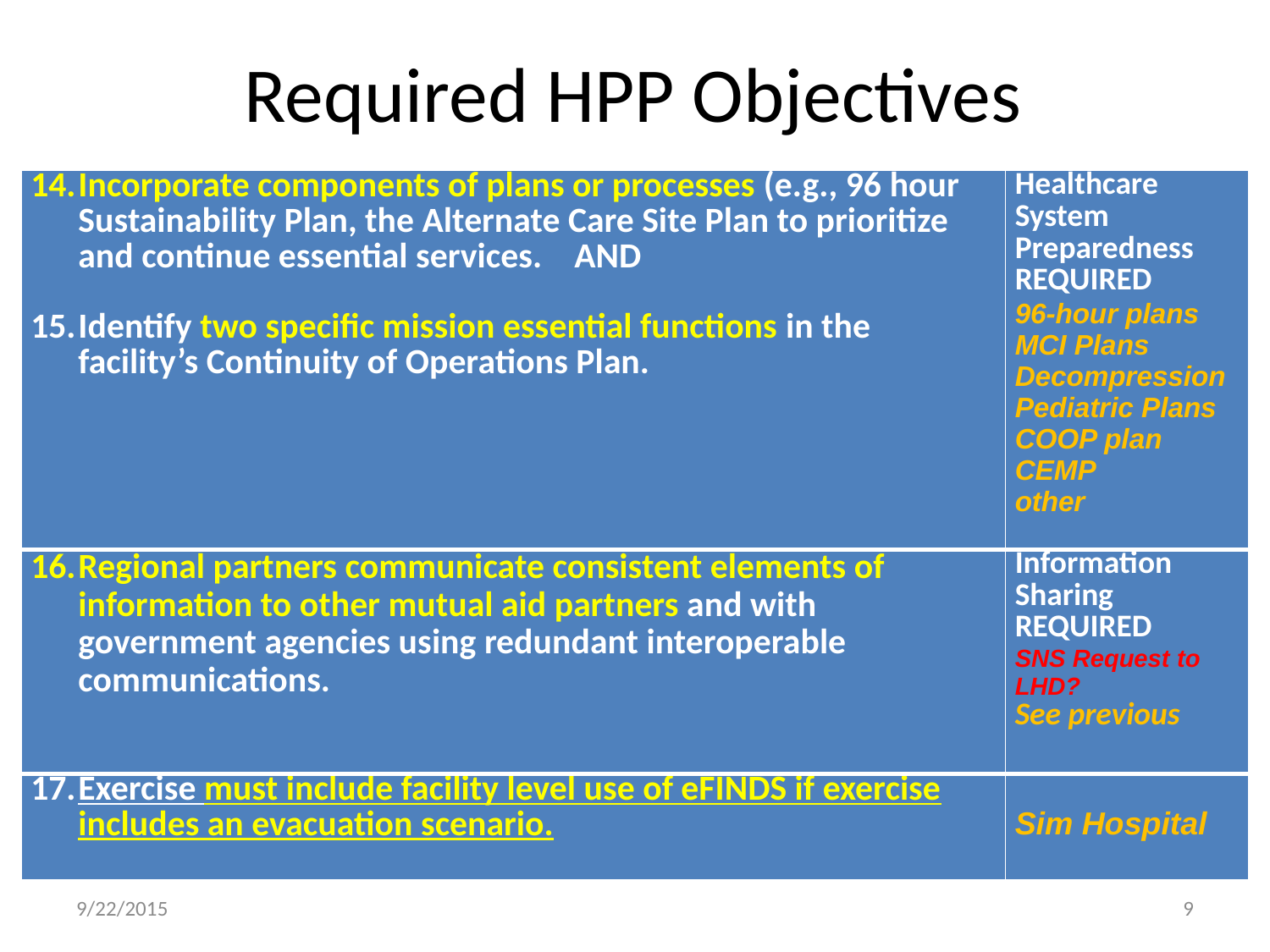

# Required HPP Objectives

| Incorporate components of plans or processes (e.g., 96 hour Sustainability Plan, the Alternate Care Site Plan to prioritize and continue essential services. AND Identify two specific mission essential functions in the facility’s Continuity of Operations Plan. | Healthcare System Preparedness REQUIRED 96-hour plans MCI Plans Decompression Pediatric Plans COOP plan CEMP other |
| --- | --- |
| Regional partners communicate consistent elements of information to other mutual aid partners and with government agencies using redundant interoperable communications. | Information Sharing REQUIRED SNS Request to LHD? See previous |
| Exercise must include facility level use of eFINDS if exercise includes an evacuation scenario. | Sim Hospital |
9/22/2015
9